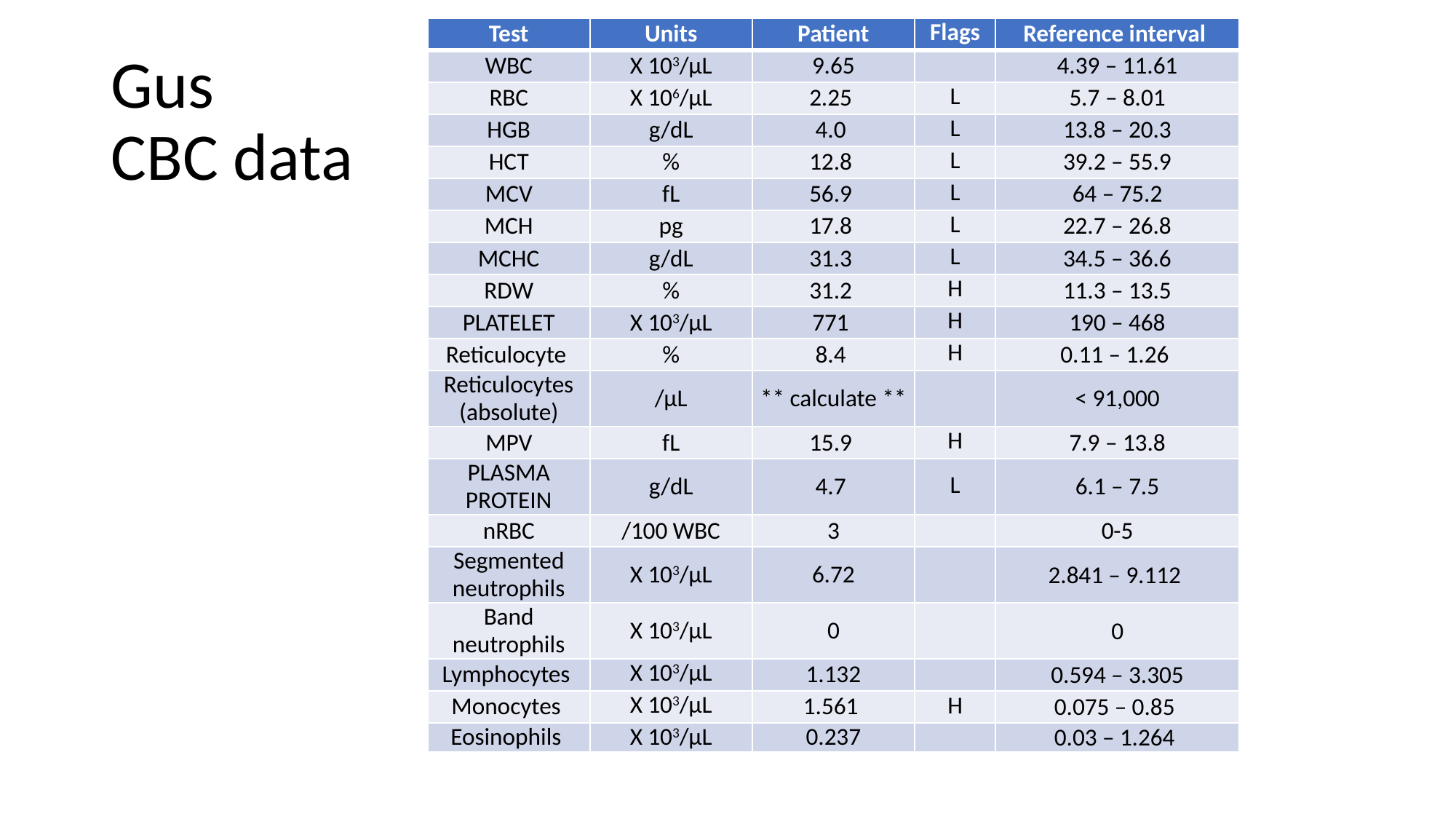

| Test | Units | Patient | Flags | Reference interval |
| --- | --- | --- | --- | --- |
| WBC | X 103/µL | 9.65 |  | 4.39 – 11.61 |
| RBC | X 106/µL | 2.25 | L | 5.7 – 8.01 |
| HGB | g/dL | 4.0 | L | 13.8 – 20.3 |
| HCT | % | 12.8 | L | 39.2 – 55.9 |
| MCV | fL | 56.9 | L | 64 – 75.2 |
| MCH | pg | 17.8 | L | 22.7 – 26.8 |
| MCHC | g/dL | 31.3 | L | 34.5 – 36.6 |
| RDW | % | 31.2 | H | 11.3 – 13.5 |
| PLATELET | X 103/µL | 771 | H | 190 – 468 |
| Reticulocyte | % | 8.4 | H | 0.11 – 1.26 |
| Reticulocytes (absolute) | /µL | \*\* calculate \*\* |  | < 91,000 |
| MPV | fL | 15.9 | H | 7.9 – 13.8 |
| PLASMA PROTEIN | g/dL | 4.7 | L | 6.1 – 7.5 |
| nRBC | /100 WBC | 3 |  | 0-5 |
| Segmented neutrophils | X 103/µL | 6.72 |  | 2.841 – 9.112 |
| Band neutrophils | X 103/µL | 0 |  | 0 |
| Lymphocytes | X 103/µL | 1.132 |  | 0.594 – 3.305 |
| Monocytes | X 103/µL | 1.561 | H | 0.075 – 0.85 |
| Eosinophils | X 103/µL | 0.237 |  | 0.03 – 1.264 |
# Gus CBC data